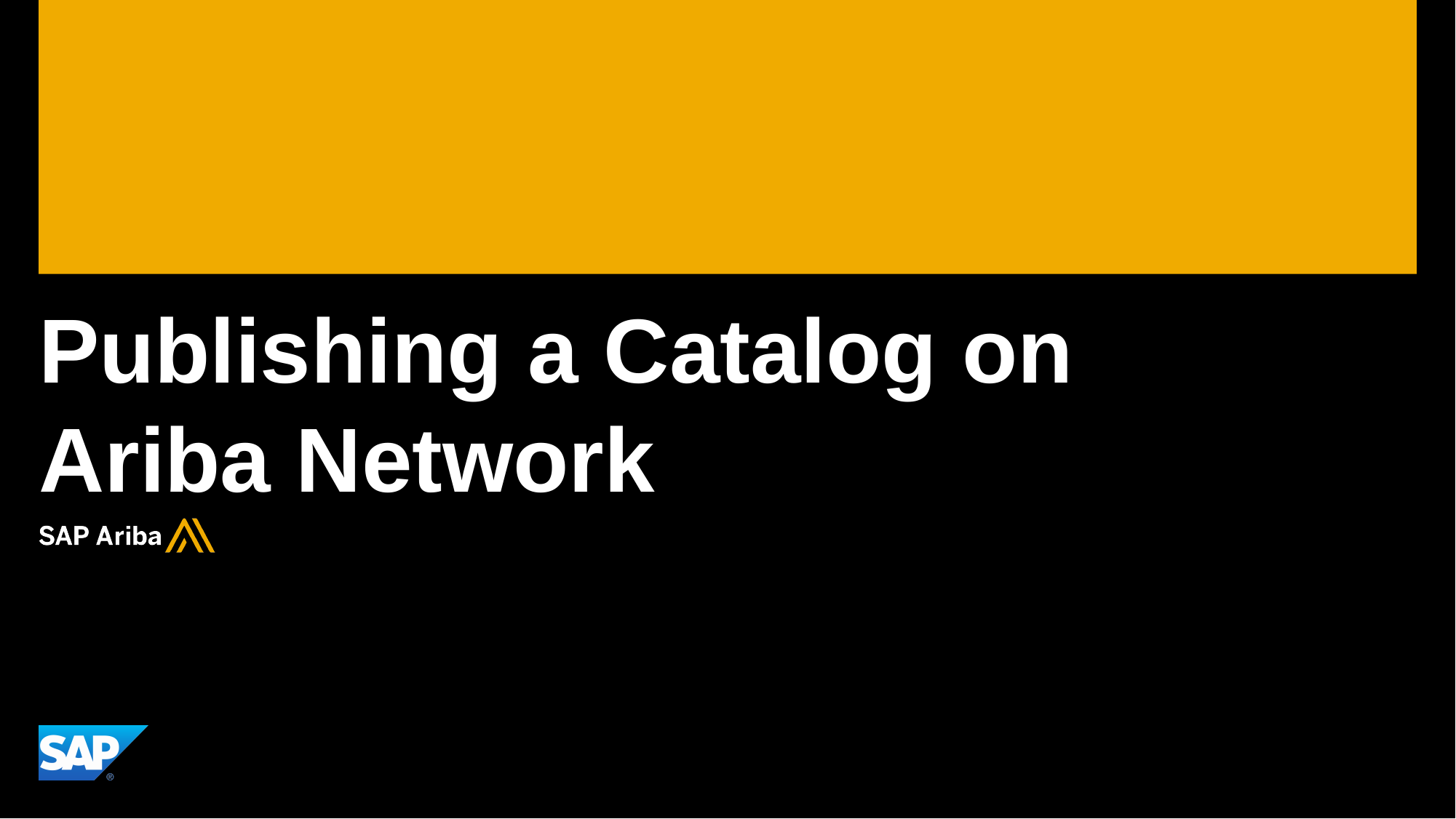

# Publishing a Catalog on Ariba Network